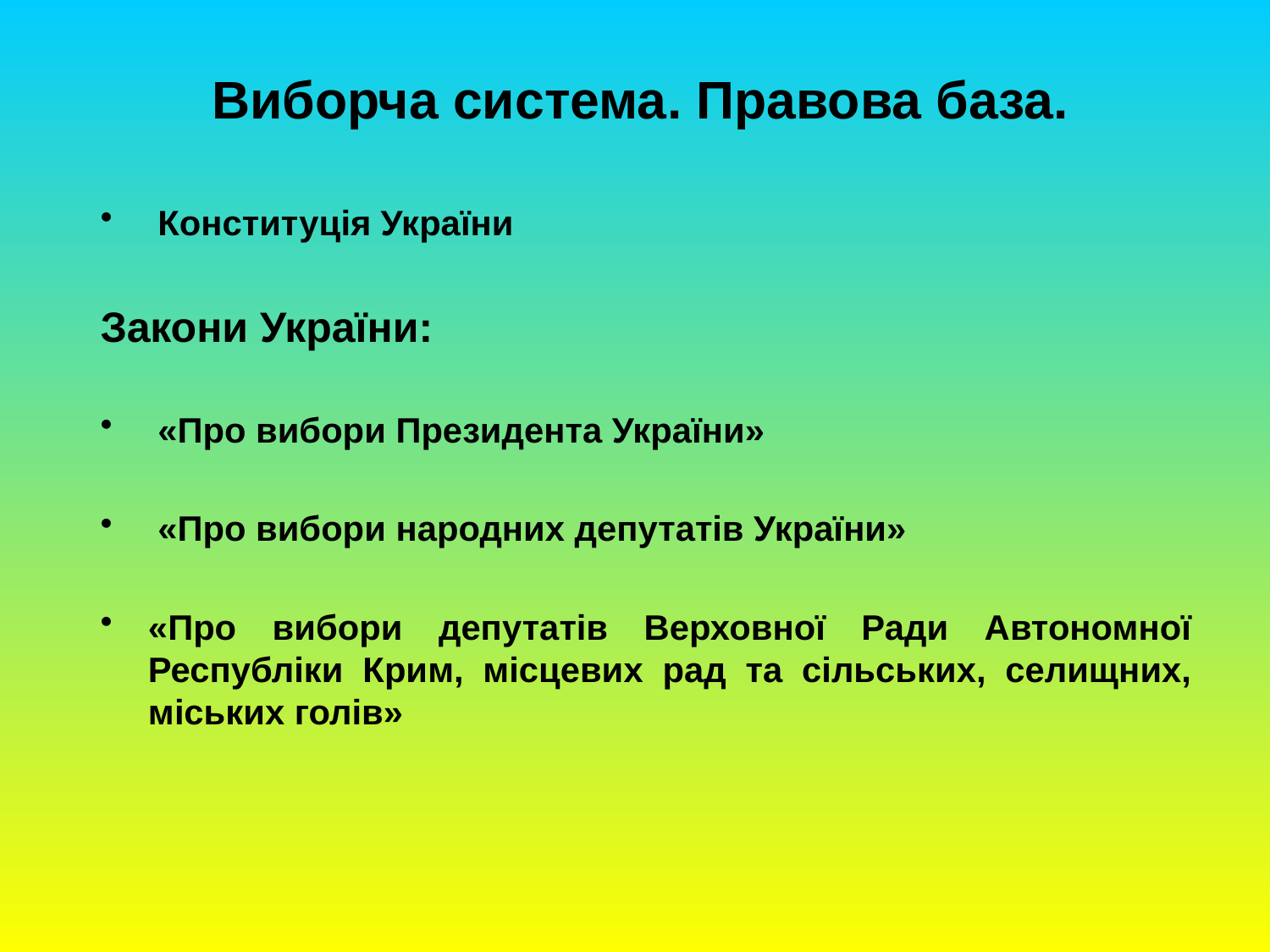

# Виборча система. Правова база.
 Конституція України

Закони України:

 «Про вибори Президента України»

 «Про вибори народних депутатів України»

«Про вибори депутатів Верховної Ради Автономної Республіки Крим, місцевих рад та сільських, селищних, міських голів»